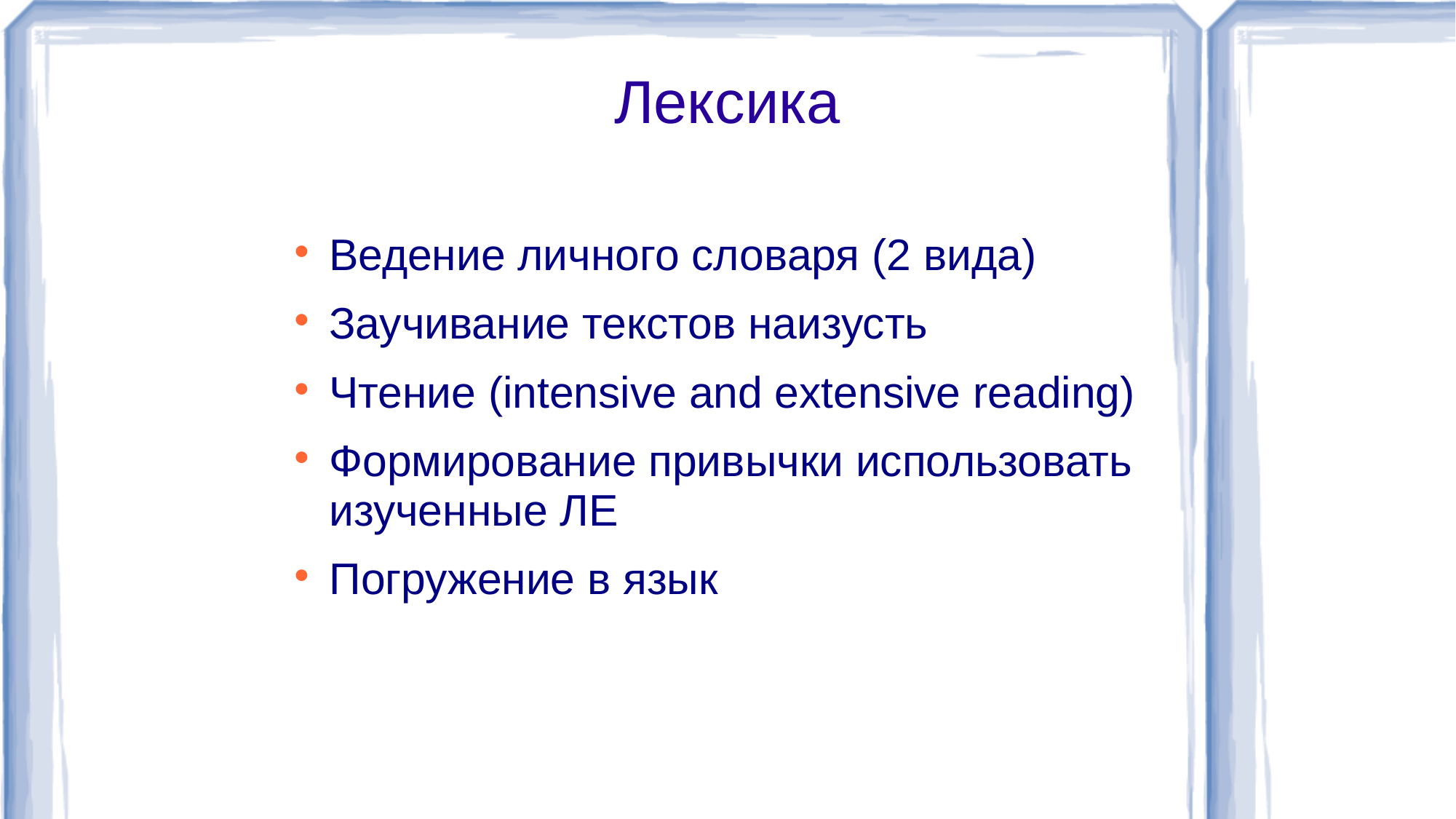

# Лексика
Ведение личного словаря (2 вида)
Заучивание текстов наизусть
Чтение (intensive and extensive reading)
Формирование привычки использовать изученные ЛЕ
Погружение в язык